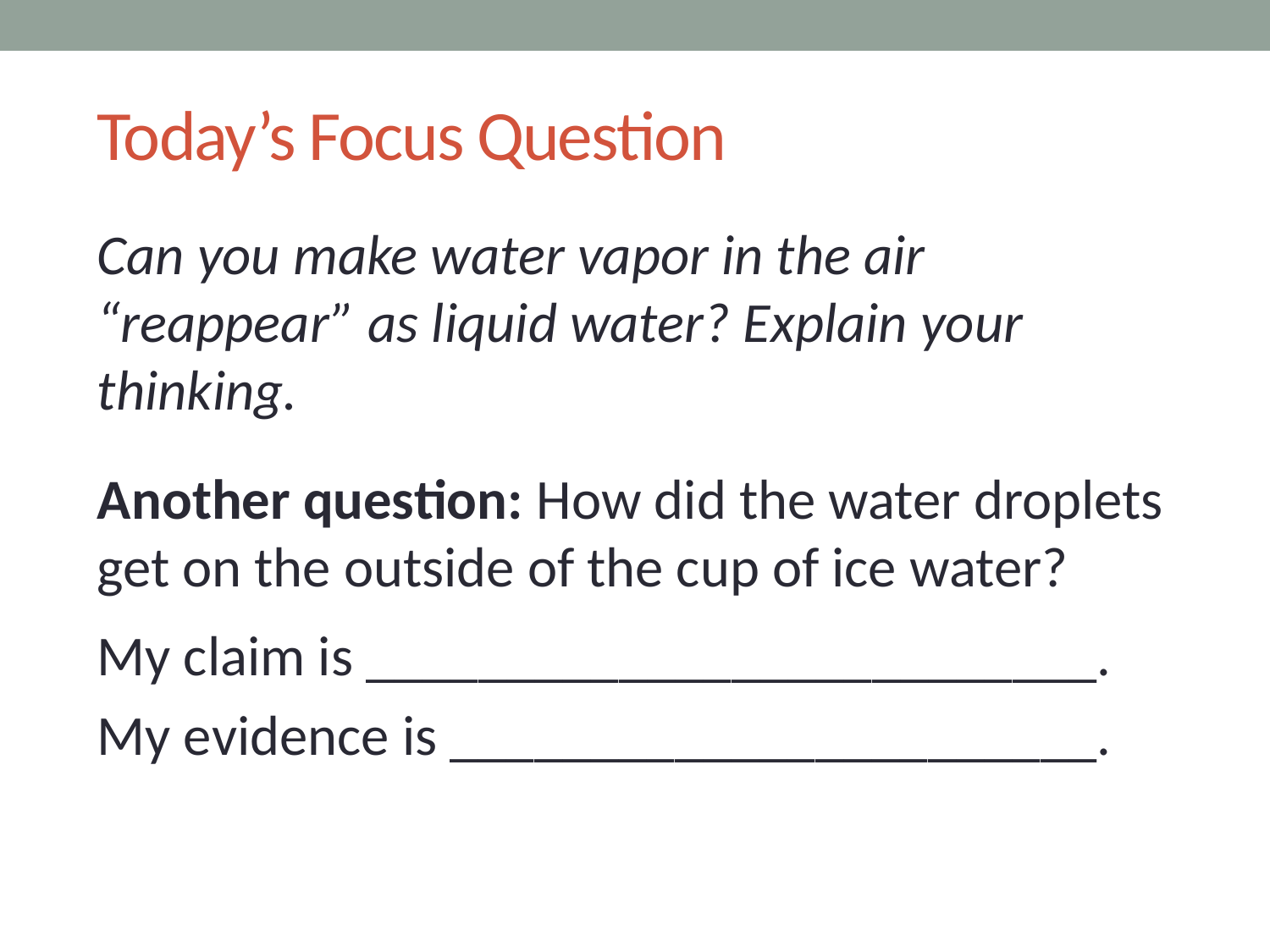

# Today’s Focus Question
Can you make water vapor in the air “reappear” as liquid water? Explain your thinking.
Another question: How did the water droplets get on the outside of the cup of ice water?
My claim is __________________________.
My evidence is _______________________.